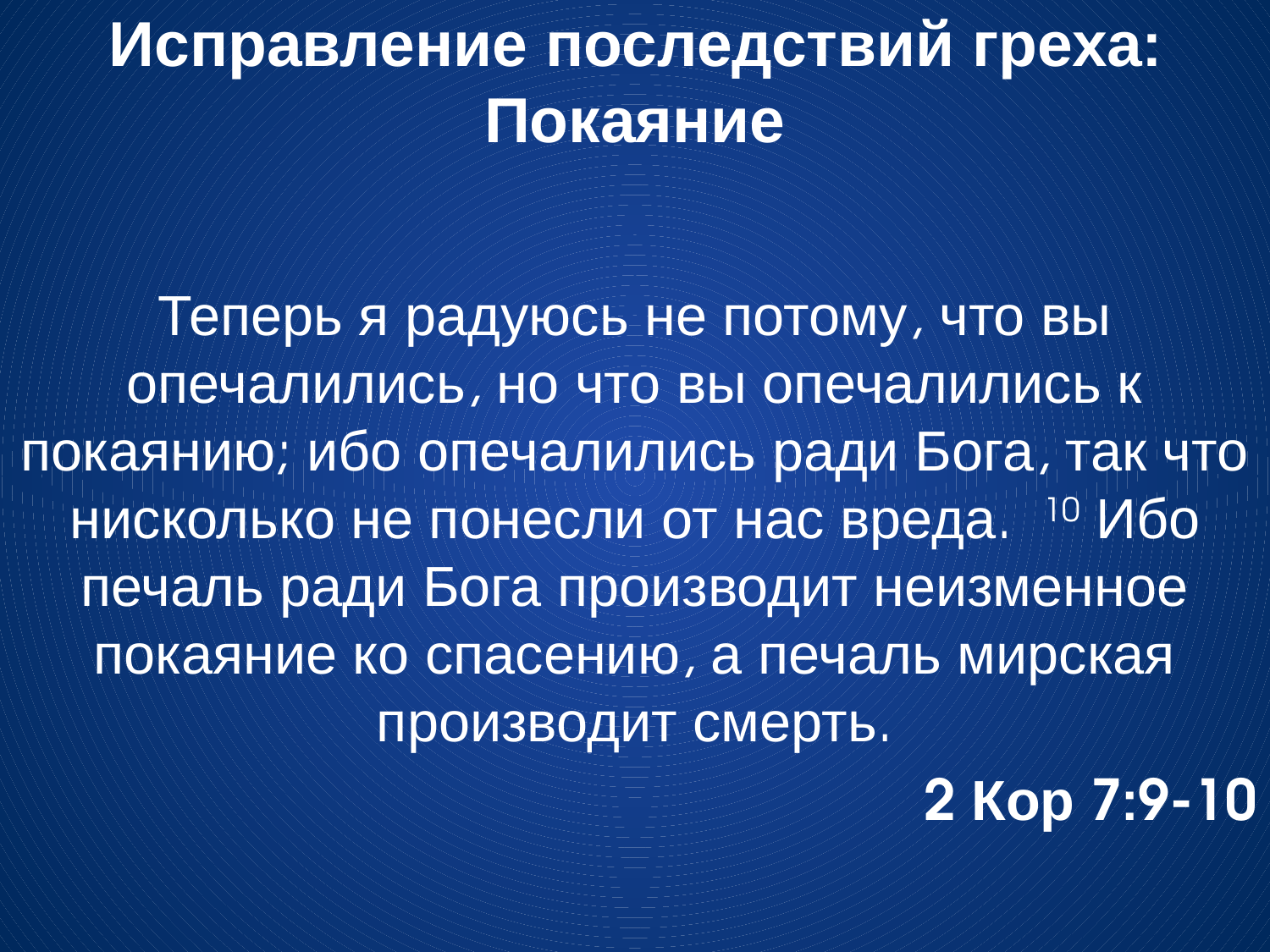

# Исправление последствий греха: Покаяние
Теперь я радуюсь не потому, что вы опечалились, но что вы опечалились к покаянию; ибо опечалились ради Бога, так что нисколько не понесли от нас вреда.  10 Ибо печаль ради Бога производит неизменное покаяние ко спасению, а печаль мирская производит смерть.
2 Кор 7:9-10